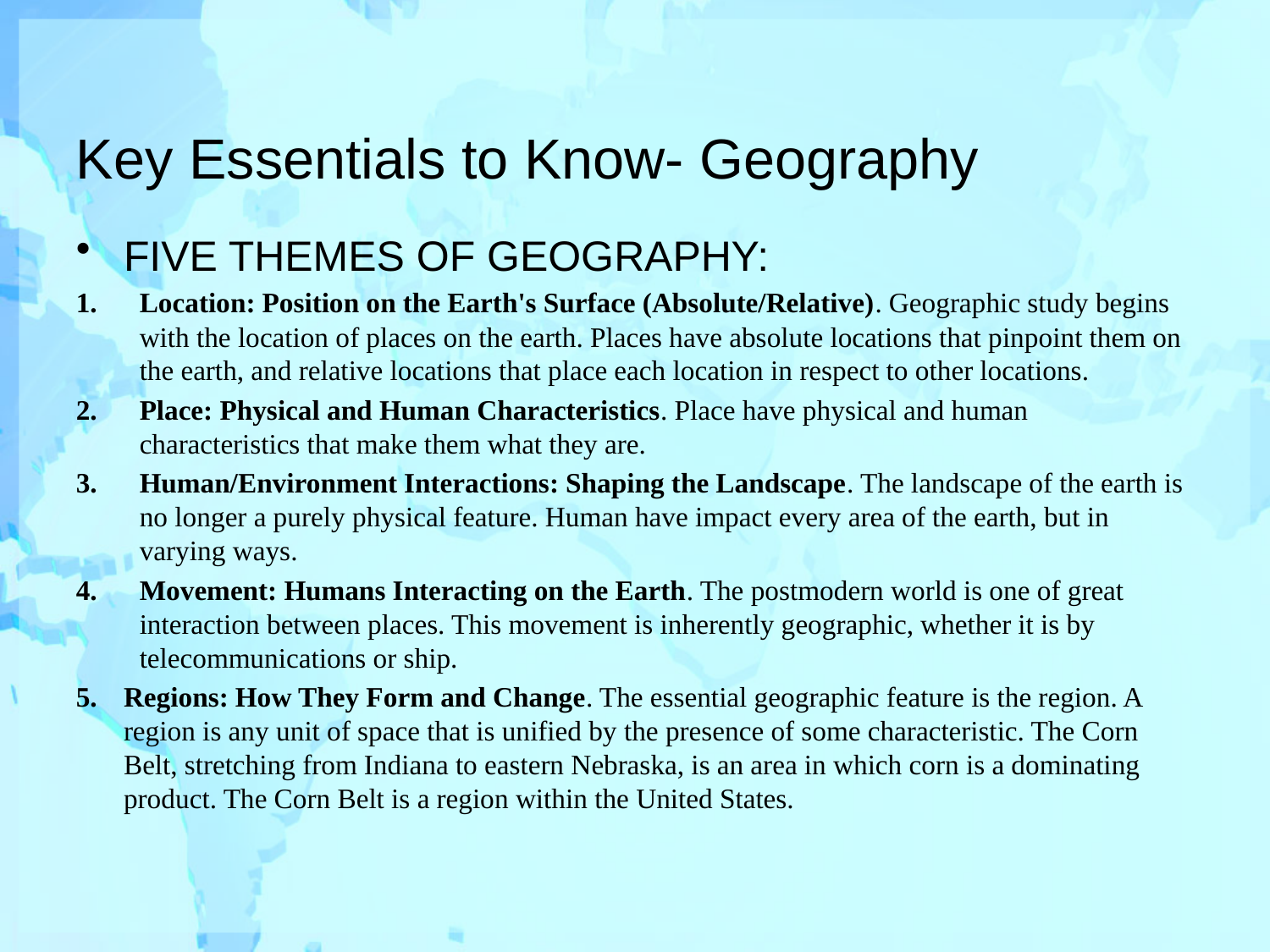

# Key Essentials to Know- Geography
FIVE THEMES OF GEOGRAPHY:
Location: Position on the Earth's Surface (Absolute/Relative). Geographic study begins with the location of places on the earth. Places have absolute locations that pinpoint them on the earth, and relative locations that place each location in respect to other locations.
Place: Physical and Human Characteristics. Place have physical and human characteristics that make them what they are.
Human/Environment Interactions: Shaping the Landscape. The landscape of the earth is no longer a purely physical feature. Human have impact every area of the earth, but in varying ways.
Movement: Humans Interacting on the Earth. The postmodern world is one of great interaction between places. This movement is inherently geographic, whether it is by telecommunications or ship.
Regions: How They Form and Change. The essential geographic feature is the region. A region is any unit of space that is unified by the presence of some characteristic. The Corn Belt, stretching from Indiana to eastern Nebraska, is an area in which corn is a dominating product. The Corn Belt is a region within the United States.